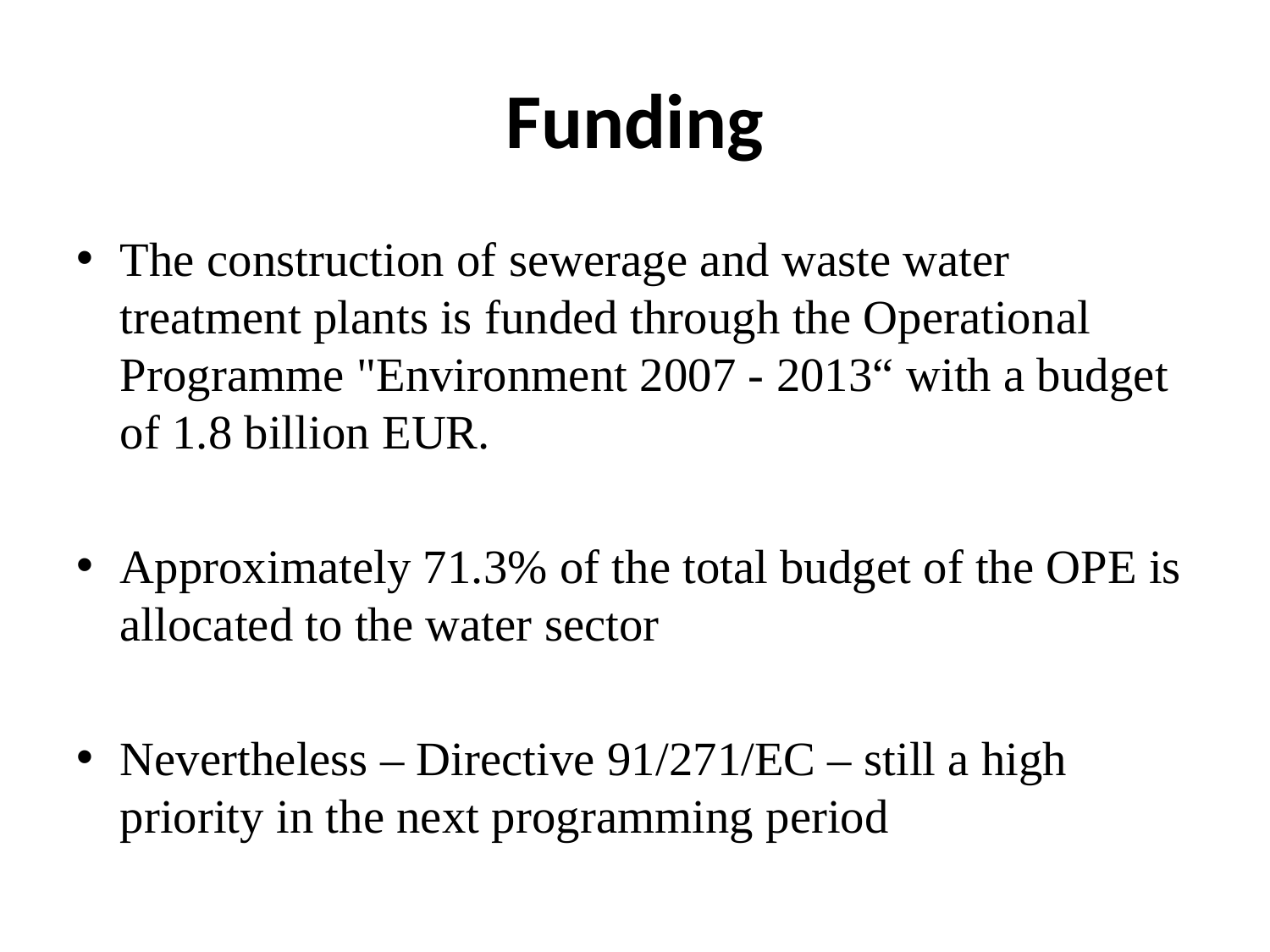

# Funding
The construction of sewerage and waste water treatment plants is funded through the Operational Programme "Environment 2007 - 2013“ with a budget of 1.8 billion EUR.

Approximately 71.3% of the total budget of the OPE is allocated to the water sector

Nevertheless – Directive 91/271/EC – still a high priority in the next programming period